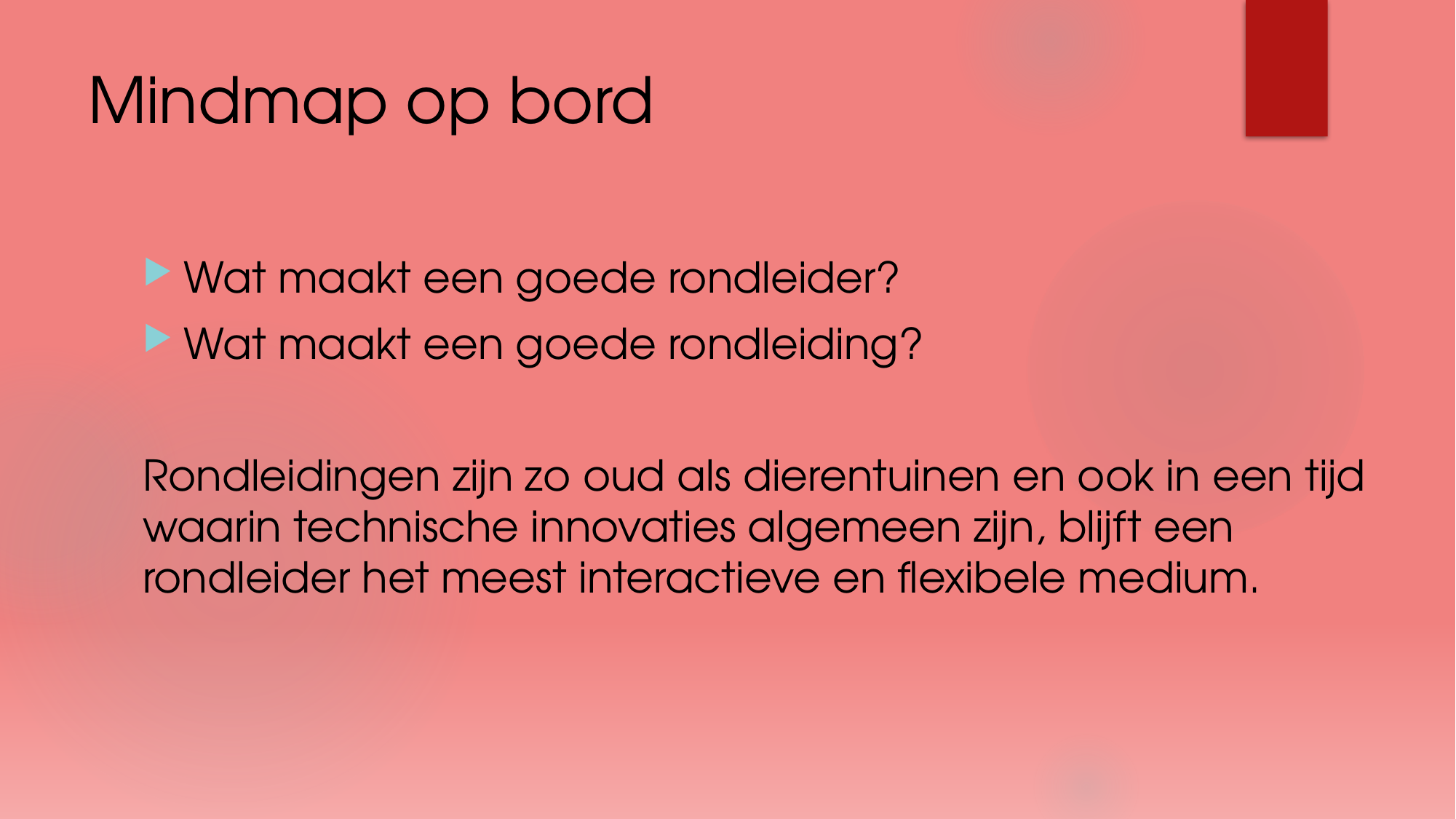

# Mindmap op bord
Wat maakt een goede rondleider?
Wat maakt een goede rondleiding?

Rondleidingen zijn zo oud als dierentuinen en ook in een tijd waarin technische innovaties algemeen zijn, blijft een rondleider het meest interactieve en flexibele medium.